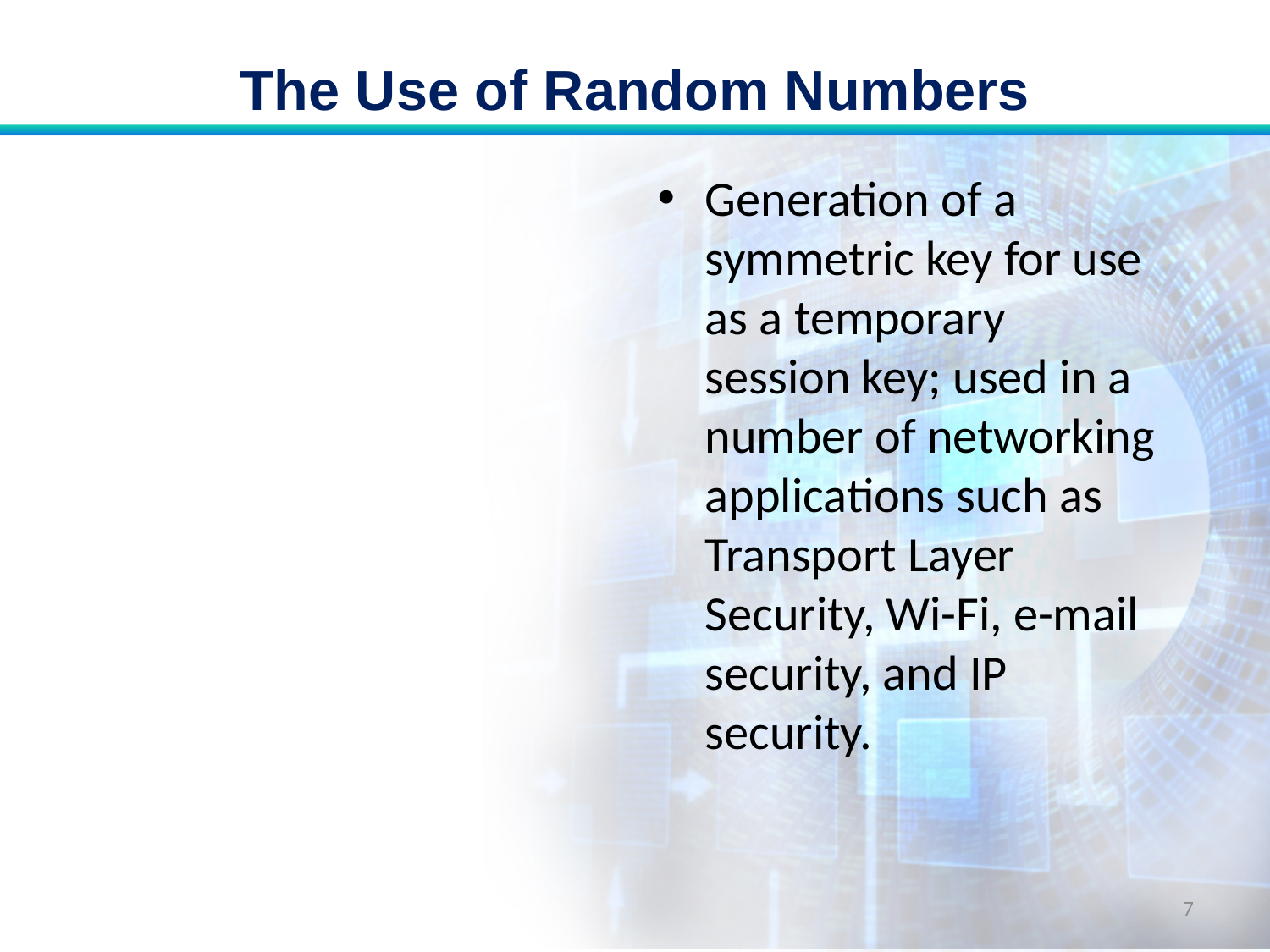

# The Use of Random Numbers
Generation of a symmetric key for use as a temporary session key; used in a number of networking applications such as Transport Layer Security, Wi-Fi, e-mail security, and IP security.
7